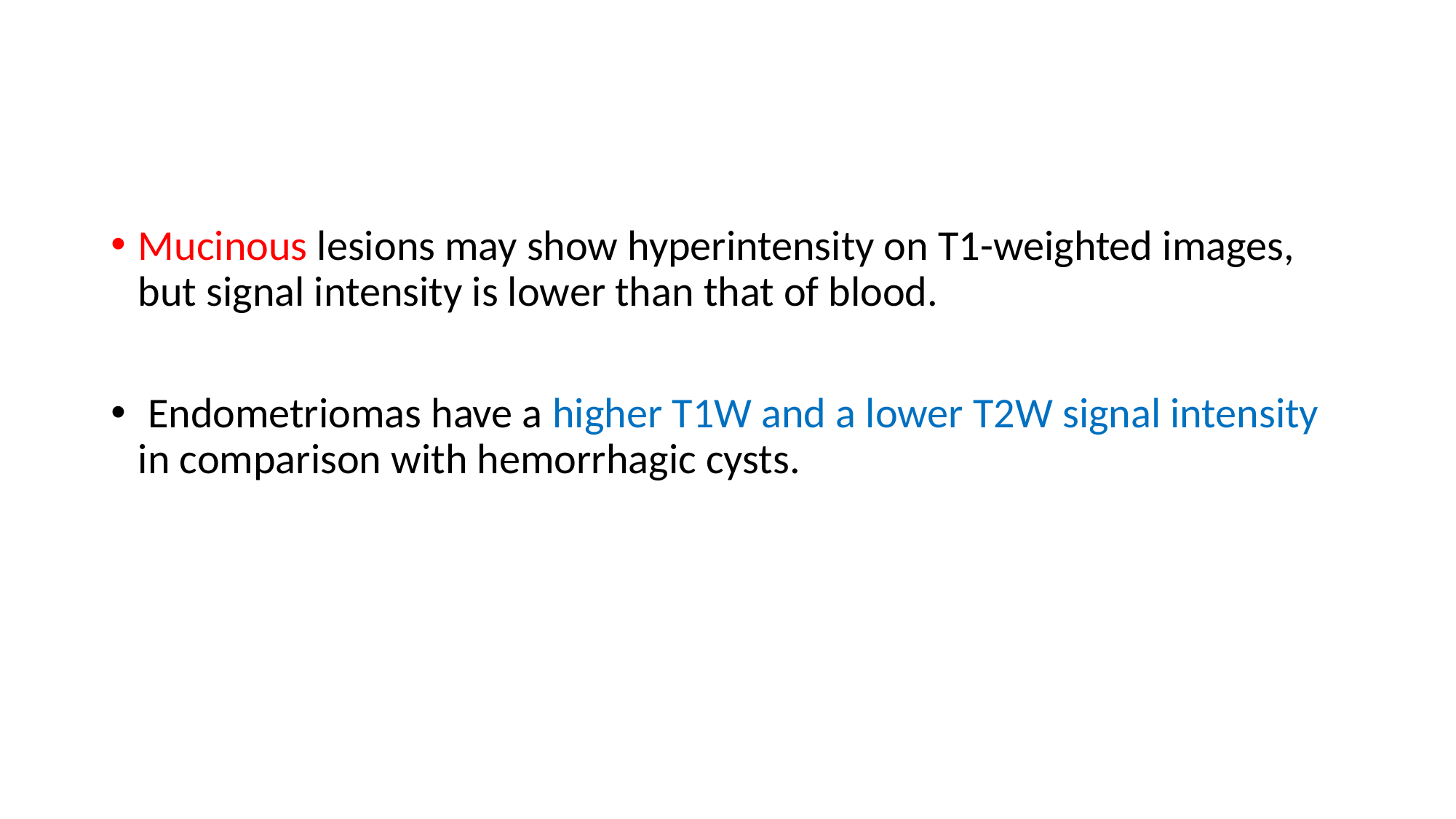

#
Mucinous lesions may show hyperintensity on T1-weighted images, but signal intensity is lower than that of blood.

 Endometriomas have a higher T1W and a lower T2W signal intensity in comparison with hemorrhagic cysts.